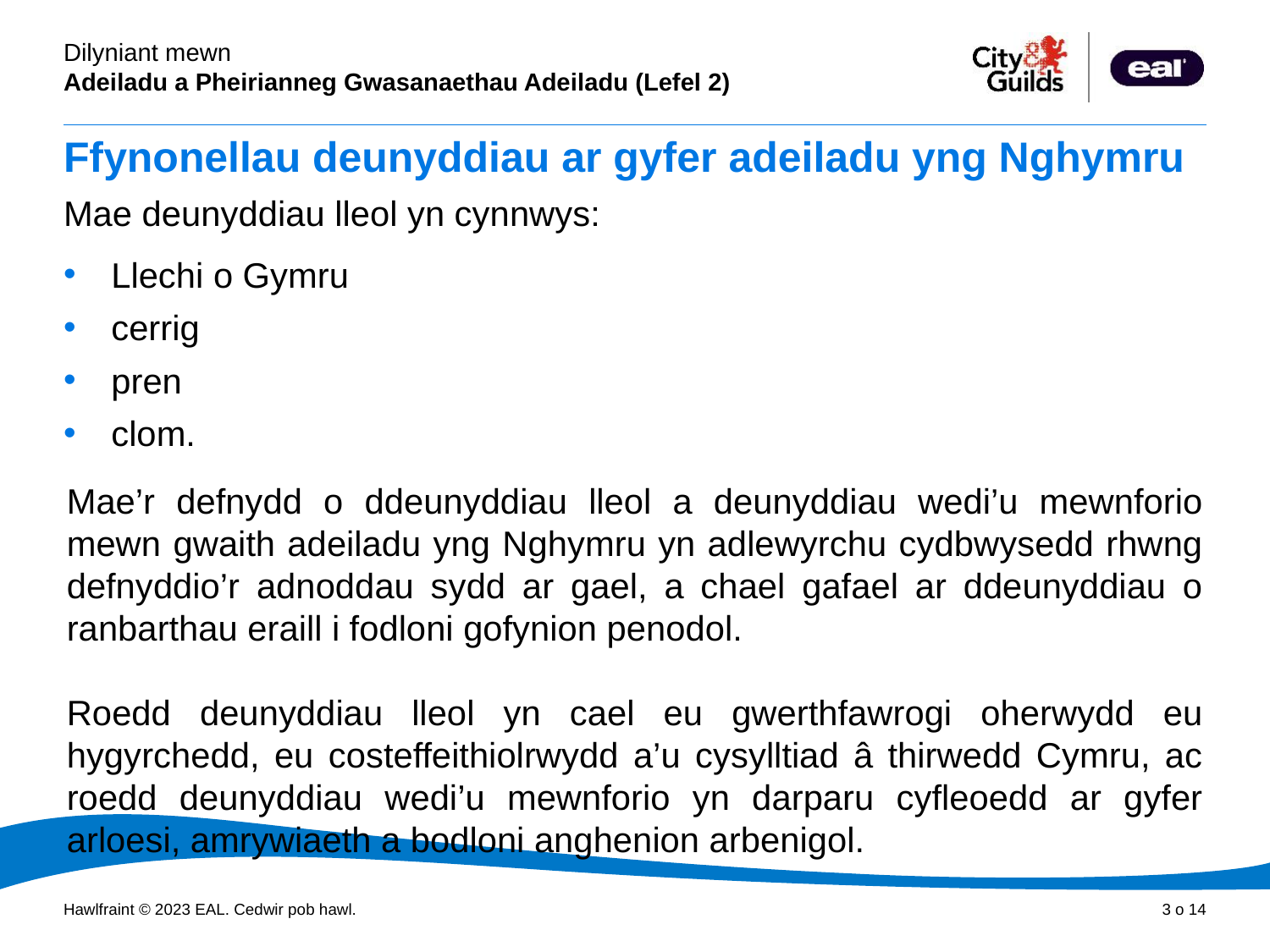

# Ffynonellau deunyddiau ar gyfer adeiladu yng Nghymru
Mae deunyddiau lleol yn cynnwys:
Llechi o Gymru
cerrig
pren
clom.

Mae’r defnydd o ddeunyddiau lleol a deunyddiau wedi’u mewnforio mewn gwaith adeiladu yng Nghymru yn adlewyrchu cydbwysedd rhwng defnyddio’r adnoddau sydd ar gael, a chael gafael ar ddeunyddiau o ranbarthau eraill i fodloni gofynion penodol.

Roedd deunyddiau lleol yn cael eu gwerthfawrogi oherwydd eu hygyrchedd, eu costeffeithiolrwydd a’u cysylltiad â thirwedd Cymru, ac roedd deunyddiau wedi’u mewnforio yn darparu cyfleoedd ar gyfer arloesi, amrywiaeth a bodloni anghenion arbenigol.